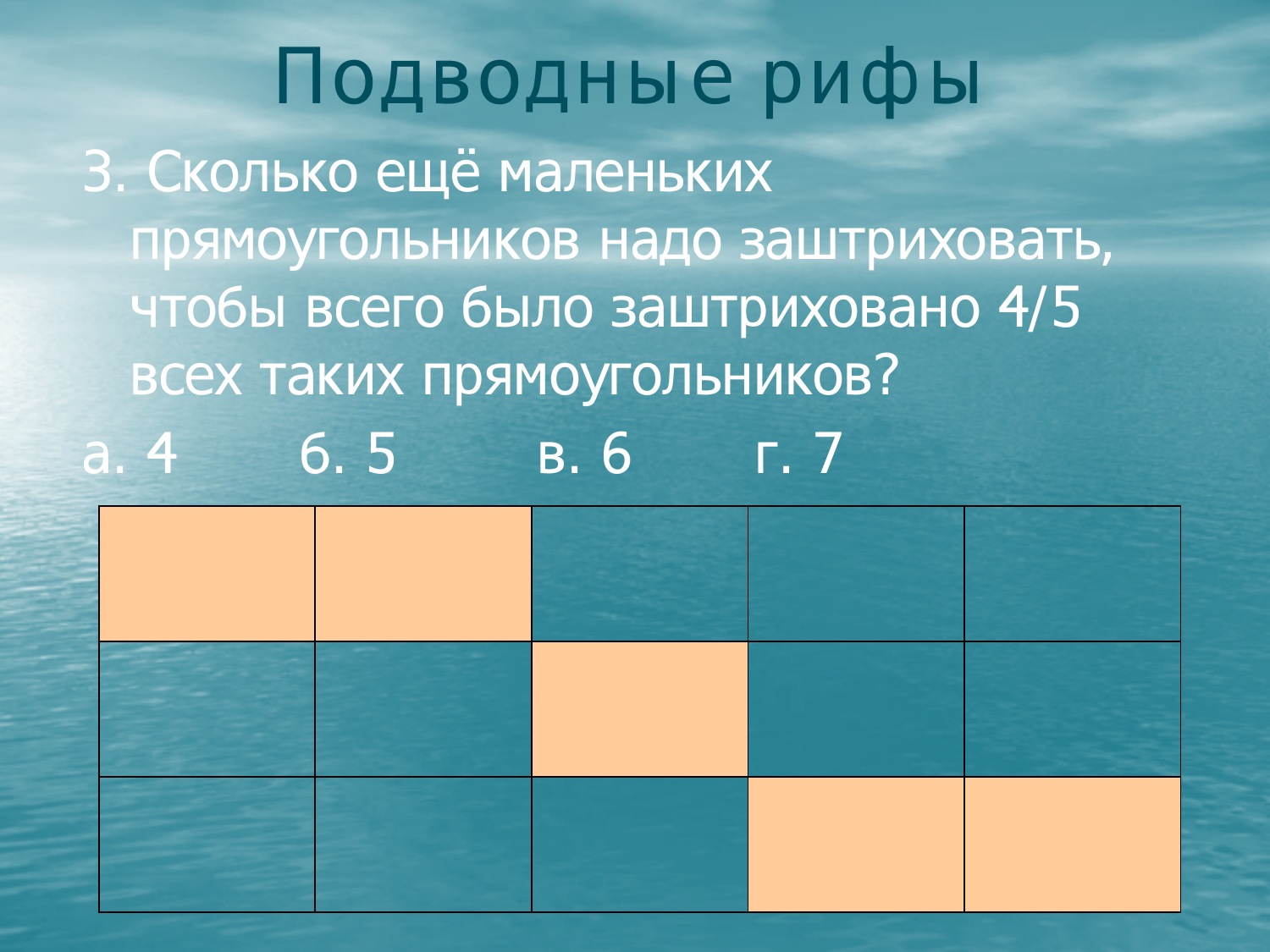

Подводные рифы
3. Сколько ещё маленьких прямоугольников надо заштриховать, чтобы всего было заштриховано 4/5 всех таких прямоугольников?
а. 4       б. 5        в. 6       г. 7

|  |  |  |  |  |
| --- | --- | --- | --- | --- |
|  |  |  |  |  |
|  |  |  |  |  |